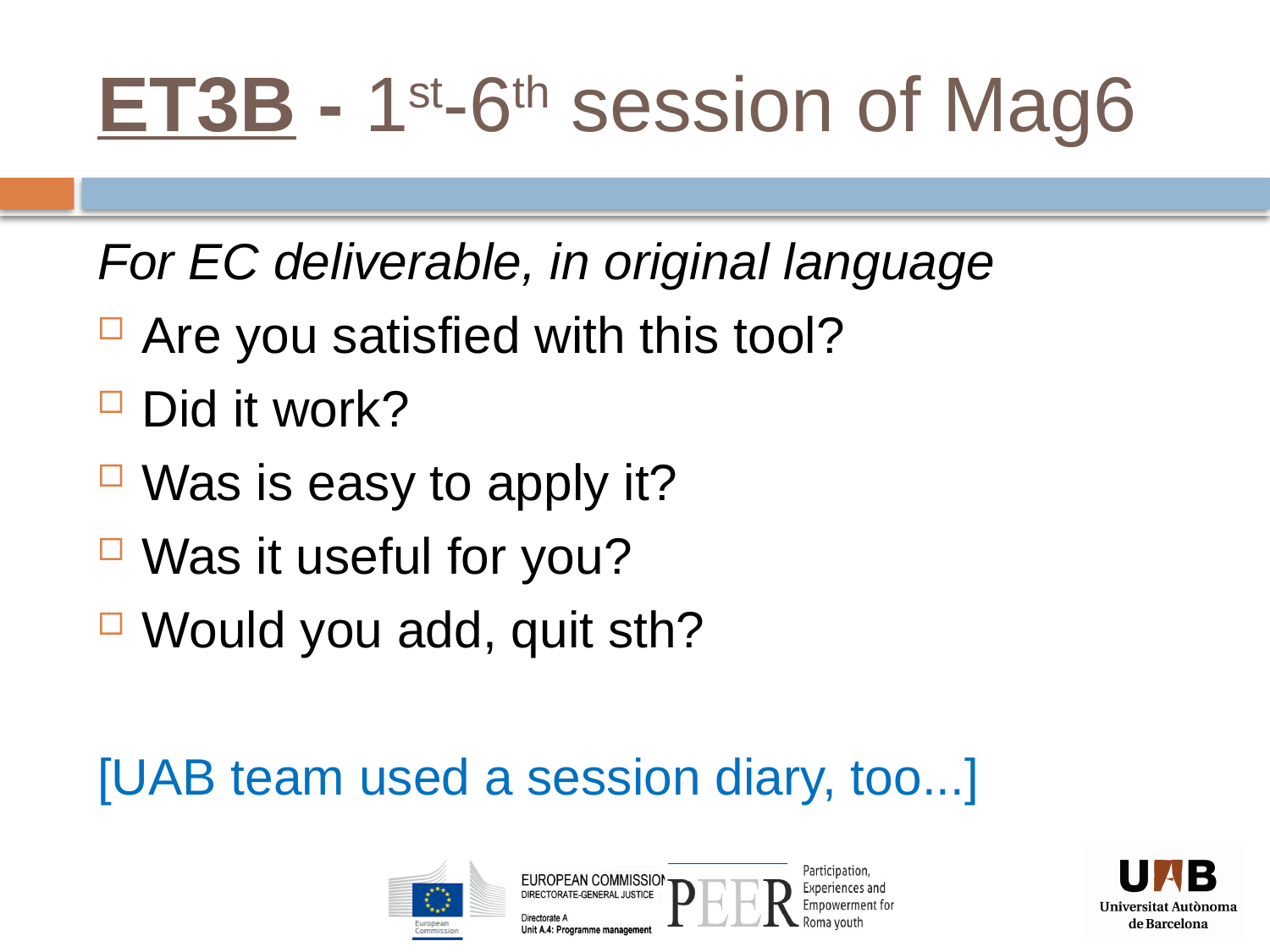

# ET3B - 1st-6th session of Mag6
For EC deliverable, in original language
Are you satisfied with this tool?
Did it work?
Was is easy to apply it?
Was it useful for you?
Would you add, quit sth?

[UAB team used a session diary, too...]